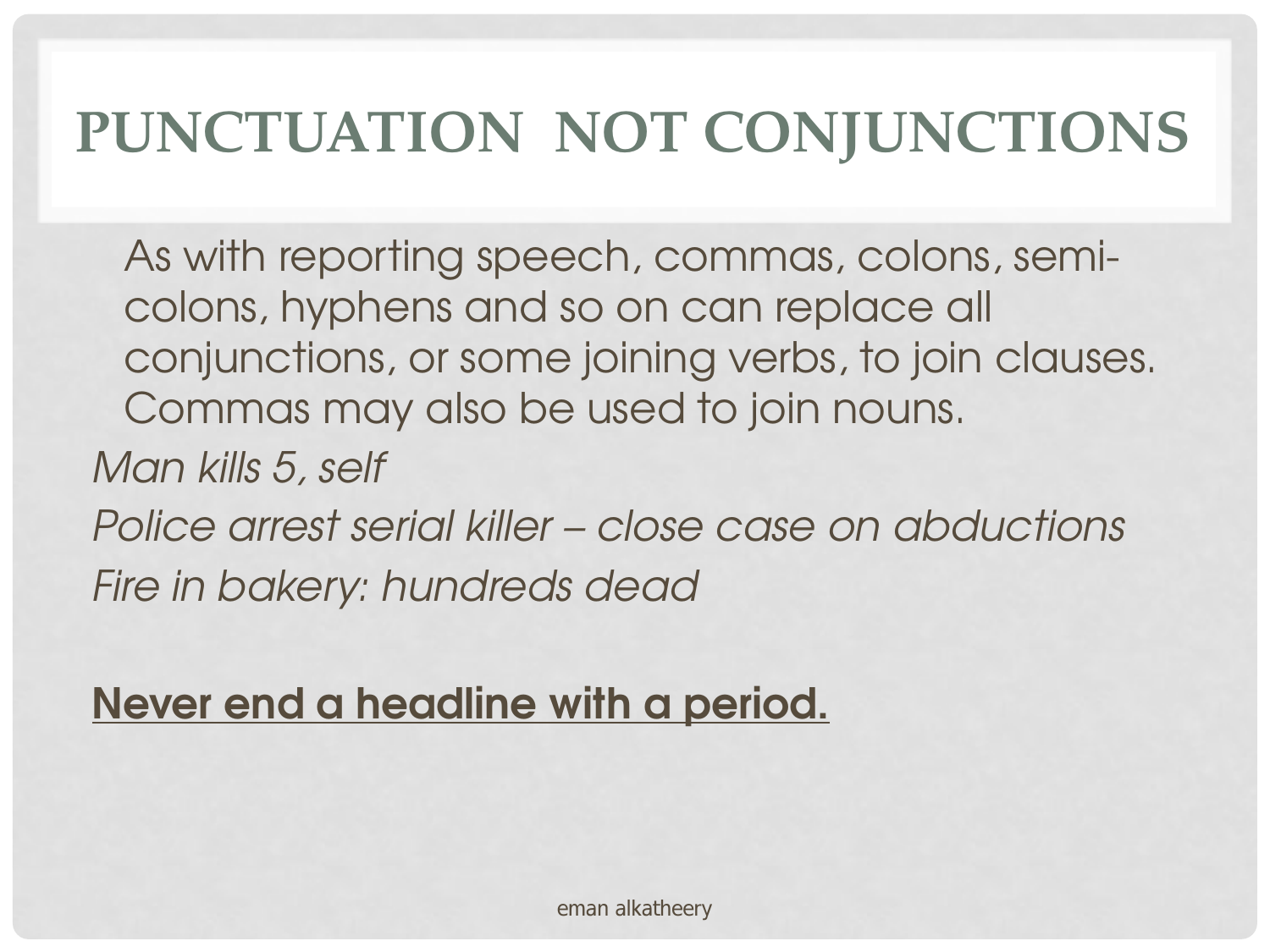

# Punctuation  not conjunctions
	As with reporting speech, commas, colons, semi-colons, hyphens and so on can replace all conjunctions, or some joining verbs, to join clauses. Commas may also be used to join nouns.
Man kills 5, self
Police arrest serial killer – close case on abductions
Fire in bakery: hundreds dead

Never end a headline with a period.

eman alkatheery